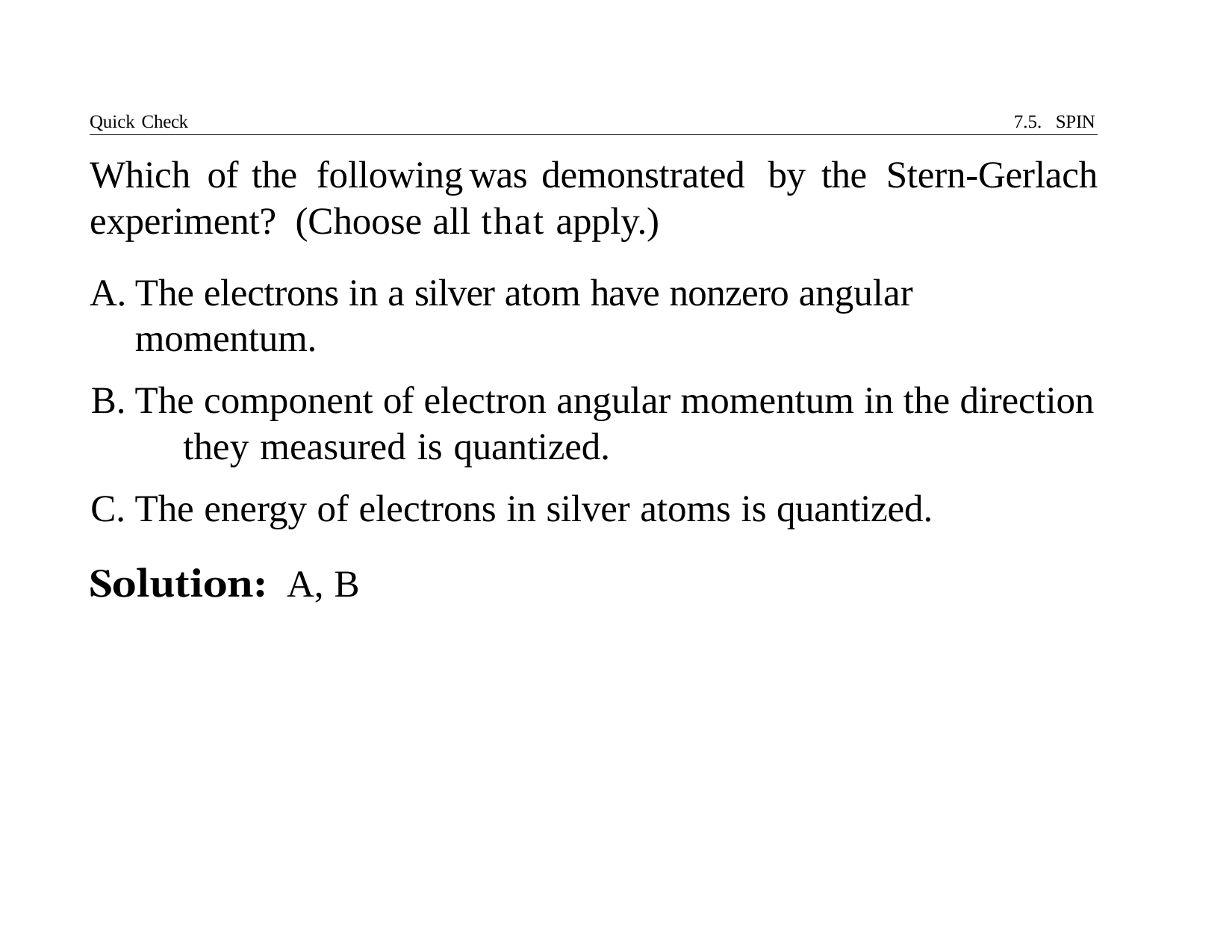

Quick Check	7.5.  SPIN

# Which	of	the	following	was	demonstrated	by	the	Stern-Gerlach experiment?	(Choose all that apply.)
The electrons in a silver atom have nonzero angular momentum.
The component of electron angular momentum in the direction 	they measured is quantized.
The energy of electrons in silver atoms is quantized.
Solution:	A, B